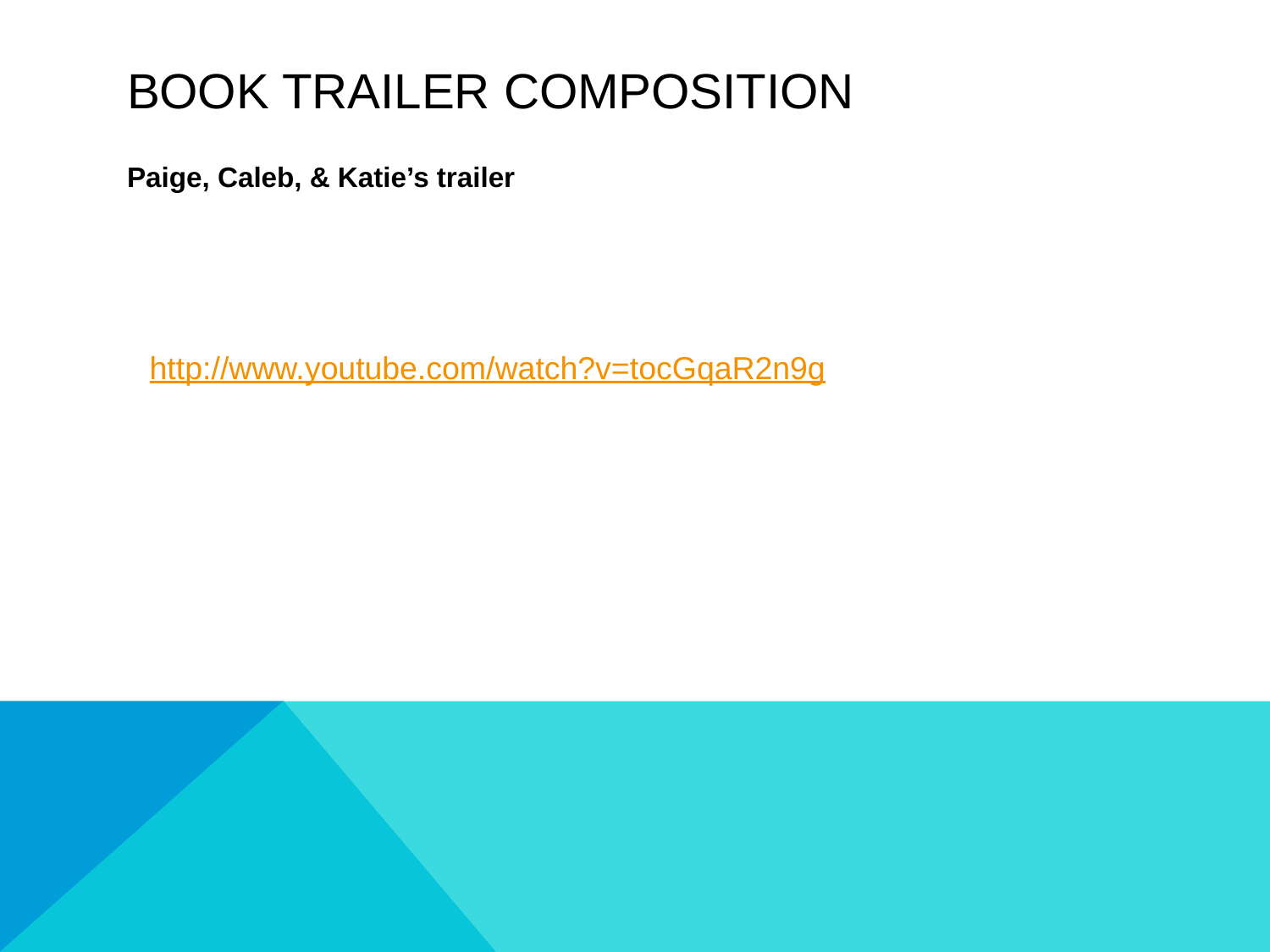

# Book trailer composition
Paige, Caleb, & Katie’s trailer

http://www.youtube.com/watch?v=tocGqaR2n9g